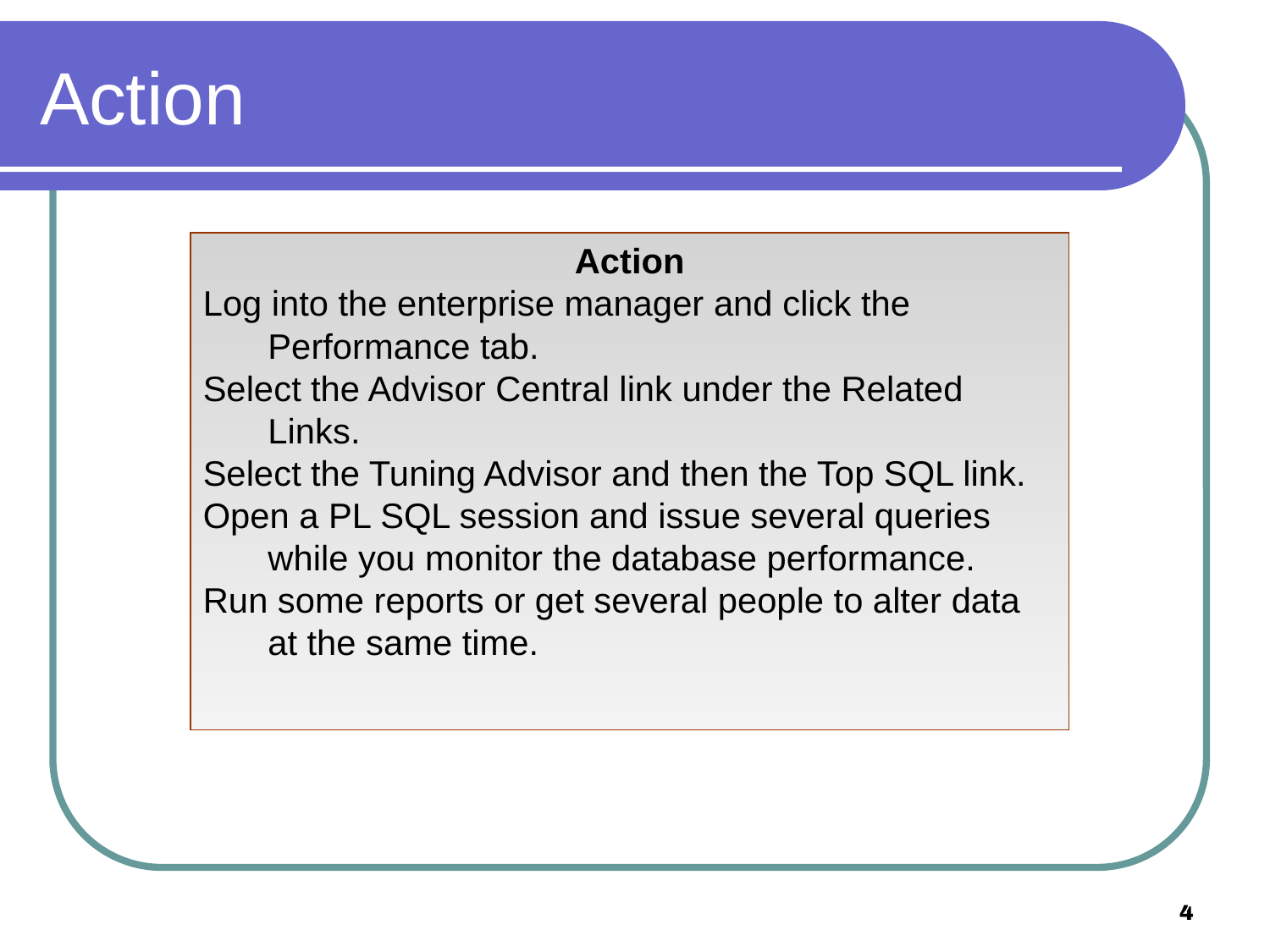

# Action
Action
Log into the enterprise manager and click the Performance tab.
Select the Advisor Central link under the Related Links.
Select the Tuning Advisor and then the Top SQL link.
Open a PL SQL session and issue several queries while you monitor the database performance.
Run some reports or get several people to alter data at the same time.
4